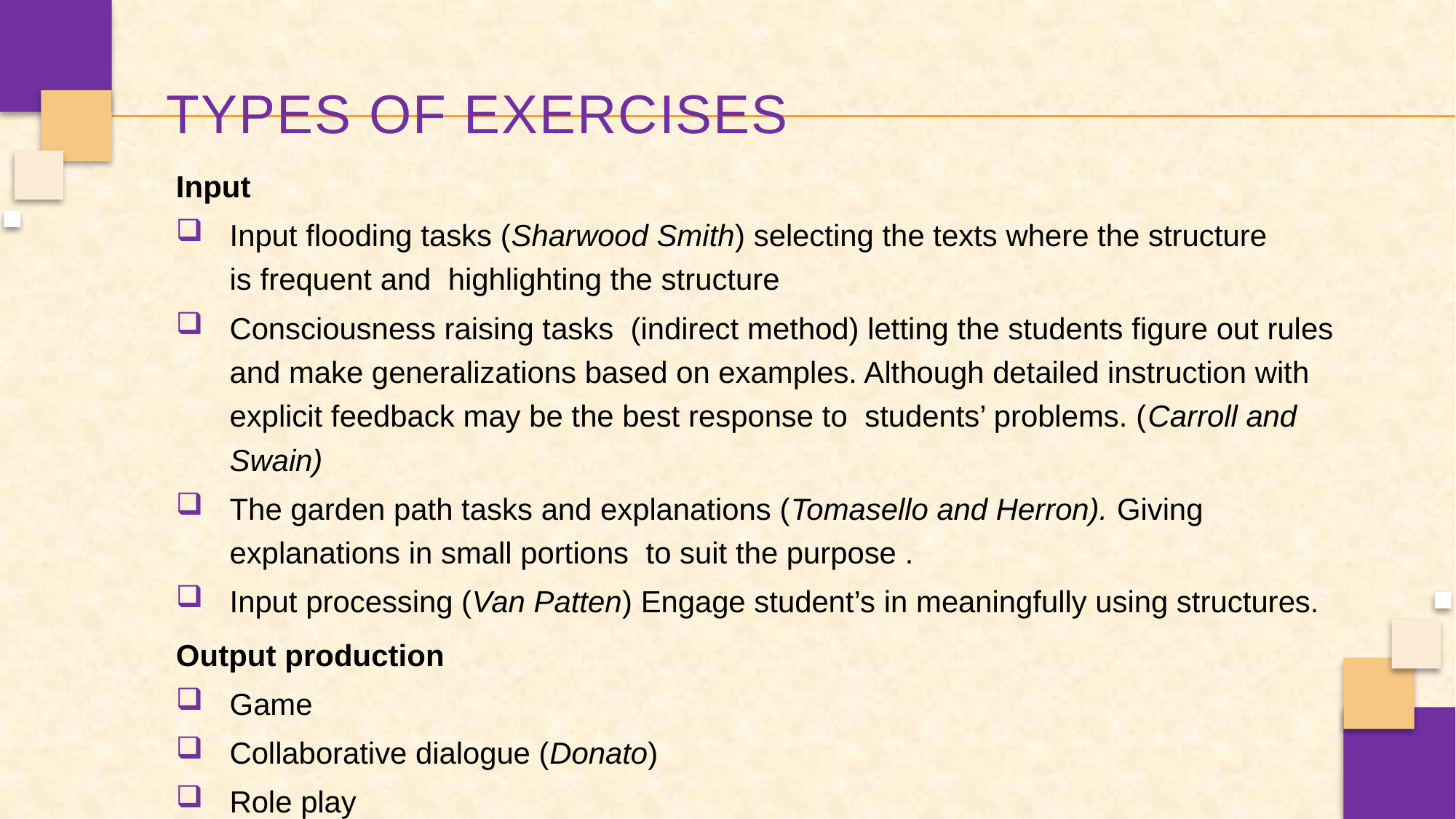

Types of exercises
Input
Input flooding tasks (Sharwood Smith) selecting the texts where the structure
is frequent and  highlighting the structure
Consciousness raising tasks  (indirect method) letting the students figure out rules and make generalizations based on examples. Although detailed instruction with explicit feedback may be the best response to  students’ problems. (Carroll and Swain)
The garden path tasks and explanations (Tomasello and Herron). Giving explanations in small portions  to suit the purpose .
Input processing (Van Patten) Engage student’s in meaningfully using structures.
Output production
Game
Collaborative dialogue (Donato)
Role play